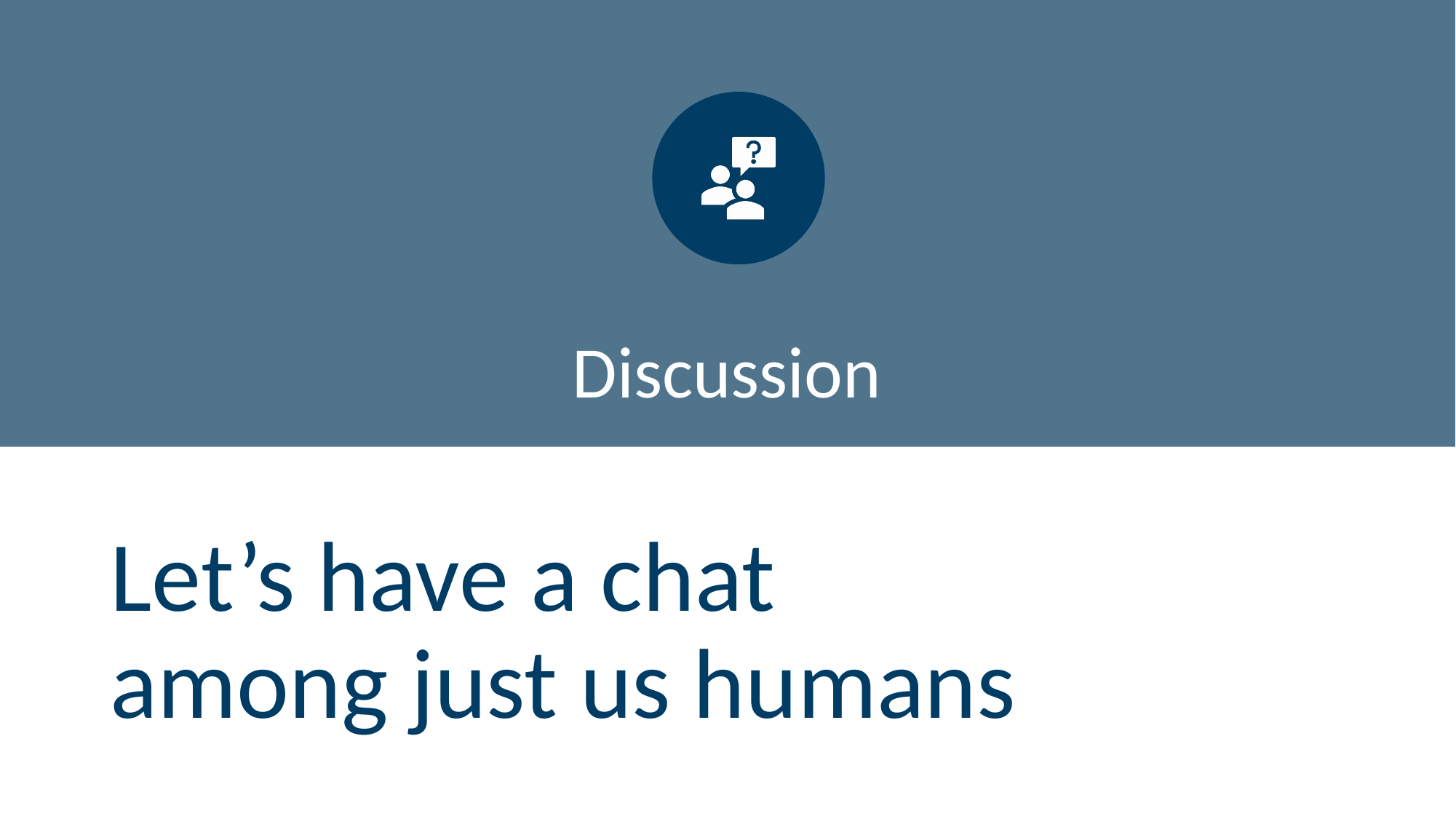

# Discussion

Let’s have a chat
among just us humans